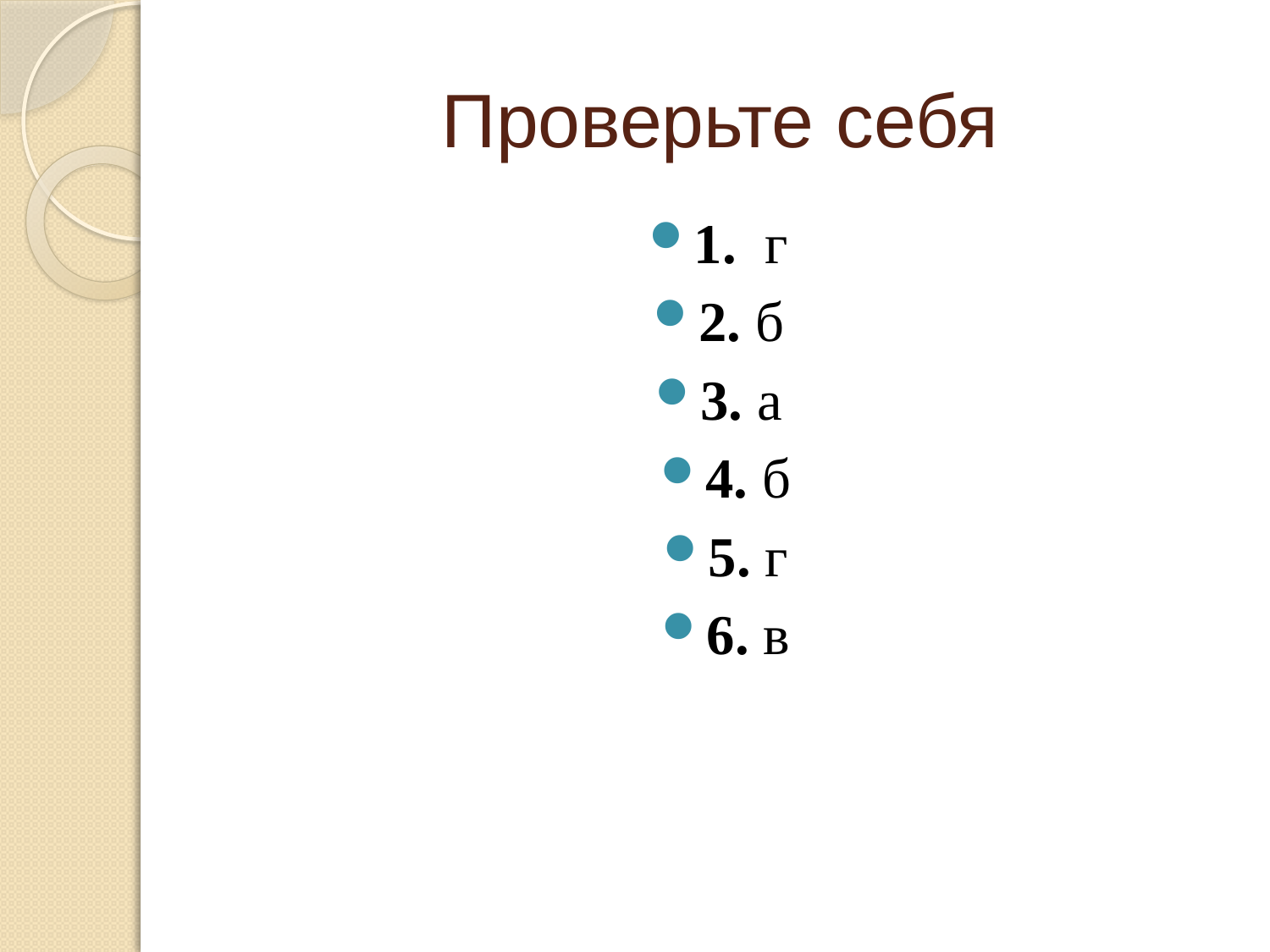

# Проверьте себя
1.  г
2. б
3. а
4. б
5. г
6. в